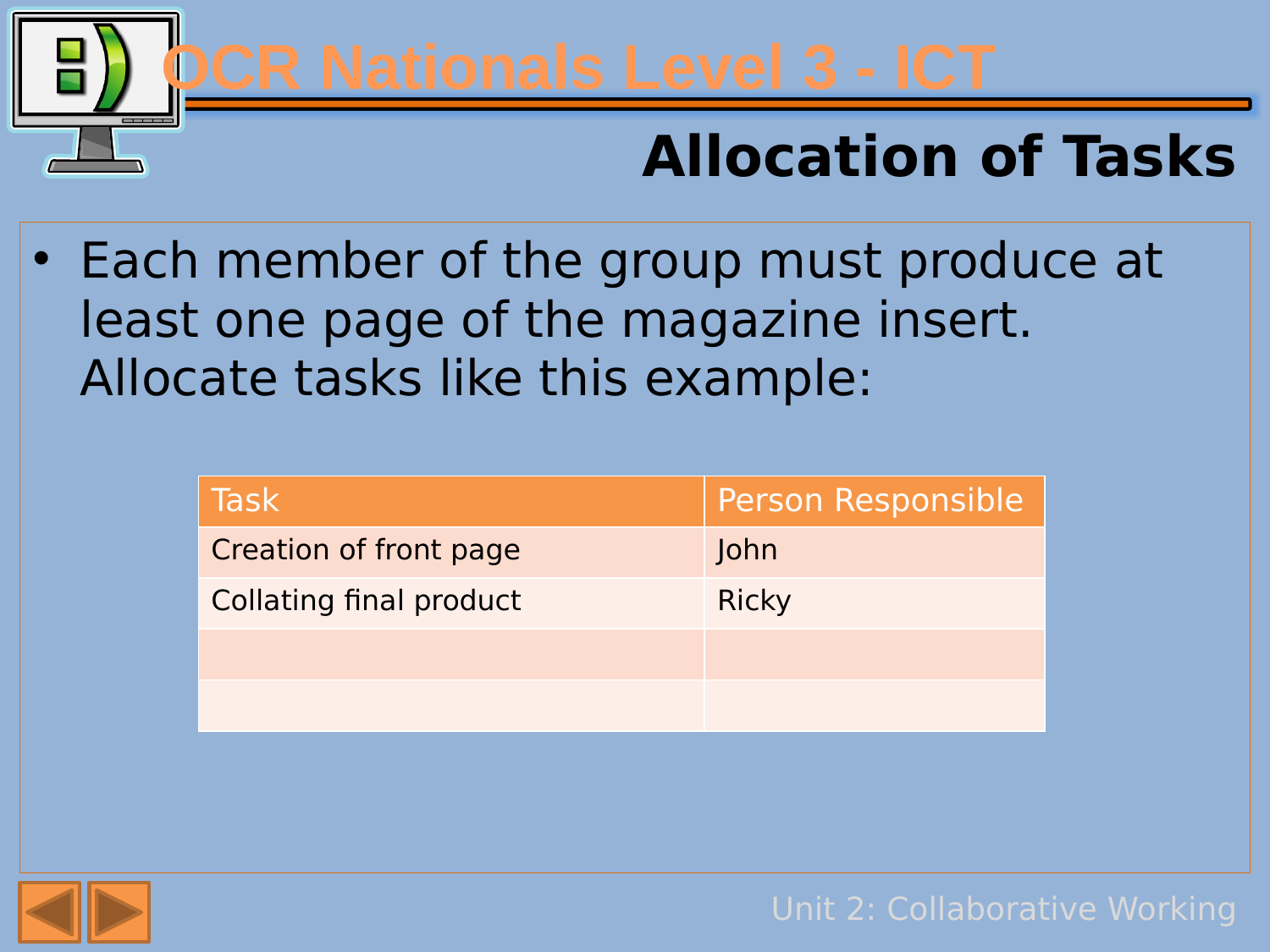

# Allocation of Tasks
Each member of the group must produce at least one page of the magazine insert. Allocate tasks like this example:

| Task | Person Responsible |
| --- | --- |
| Creation of front page | John |
| Collating final product | Ricky |
|  |  |
|  |  |